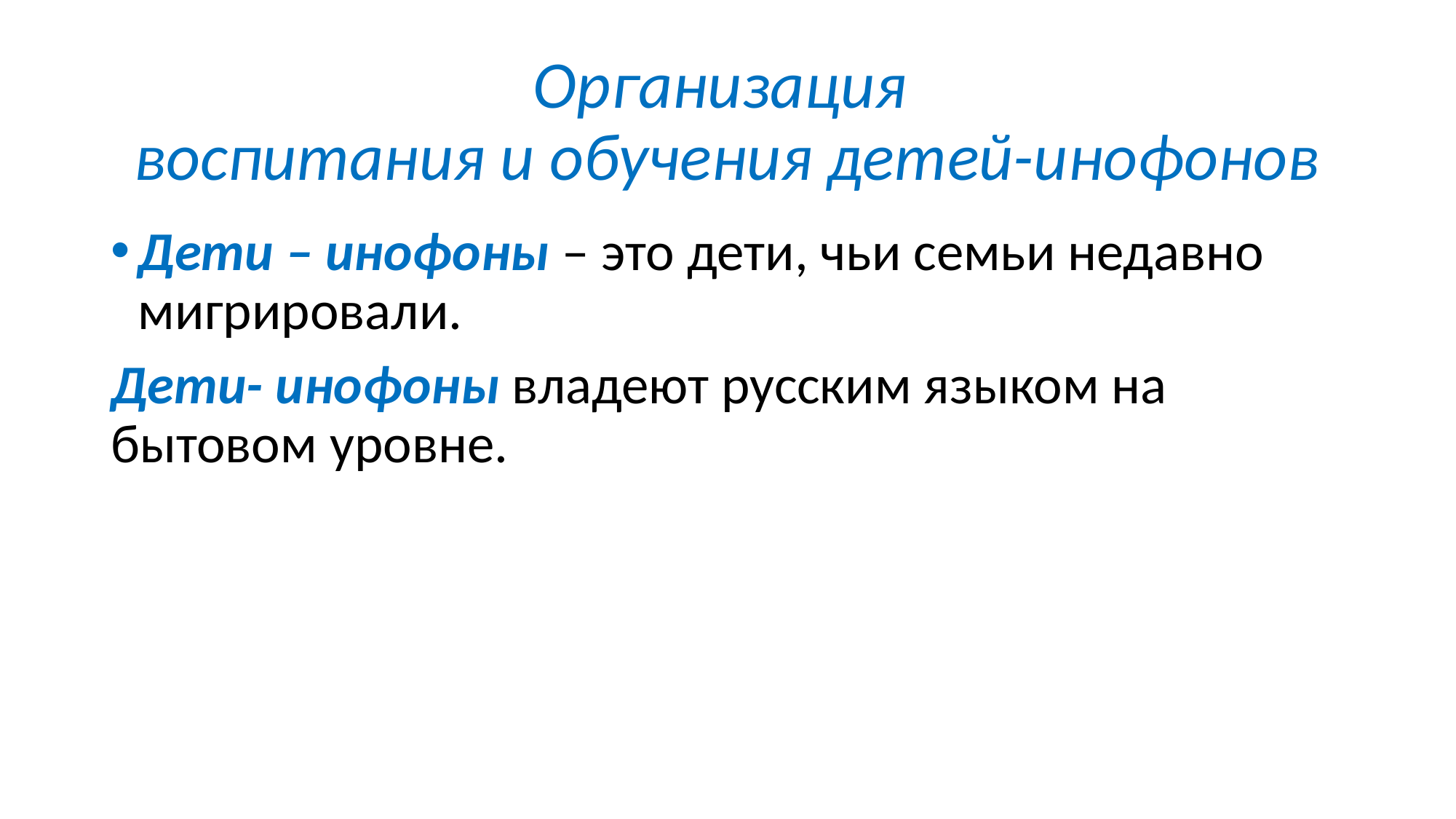

# Организация воспитания и обучения детей-инофонов
Дети – инофоны – это дети, чьи семьи недавно мигрировали.
Дети- инофоны владеют русским языком на бытовом уровне.